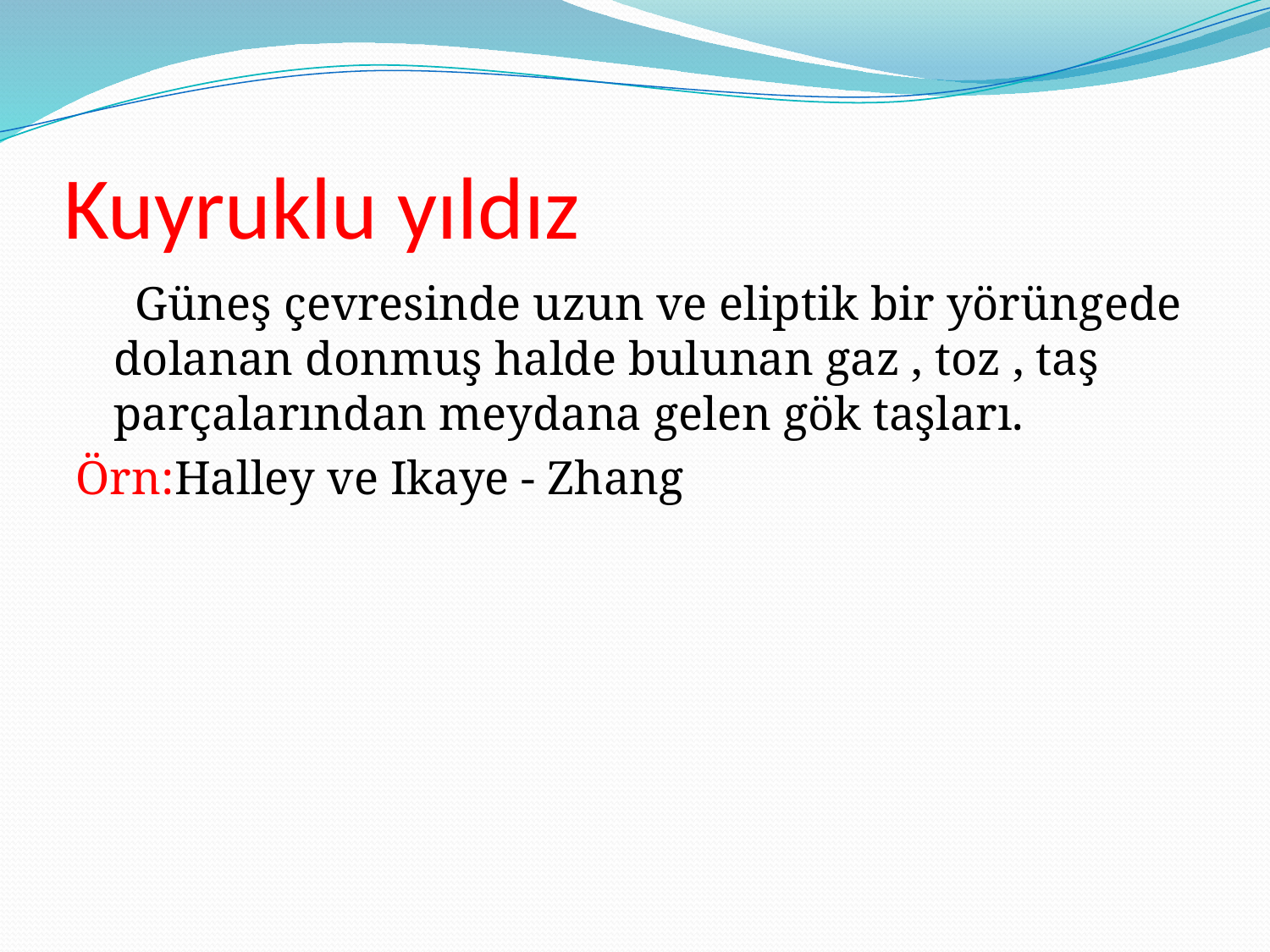

# Kuyruklu yıldız
     Güneş çevresinde uzun ve eliptik bir yörüngede dolanan donmuş halde bulunan gaz , toz , taş parçalarından meydana gelen gök taşları.
Örn:Halley ve Ikaye - Zhang